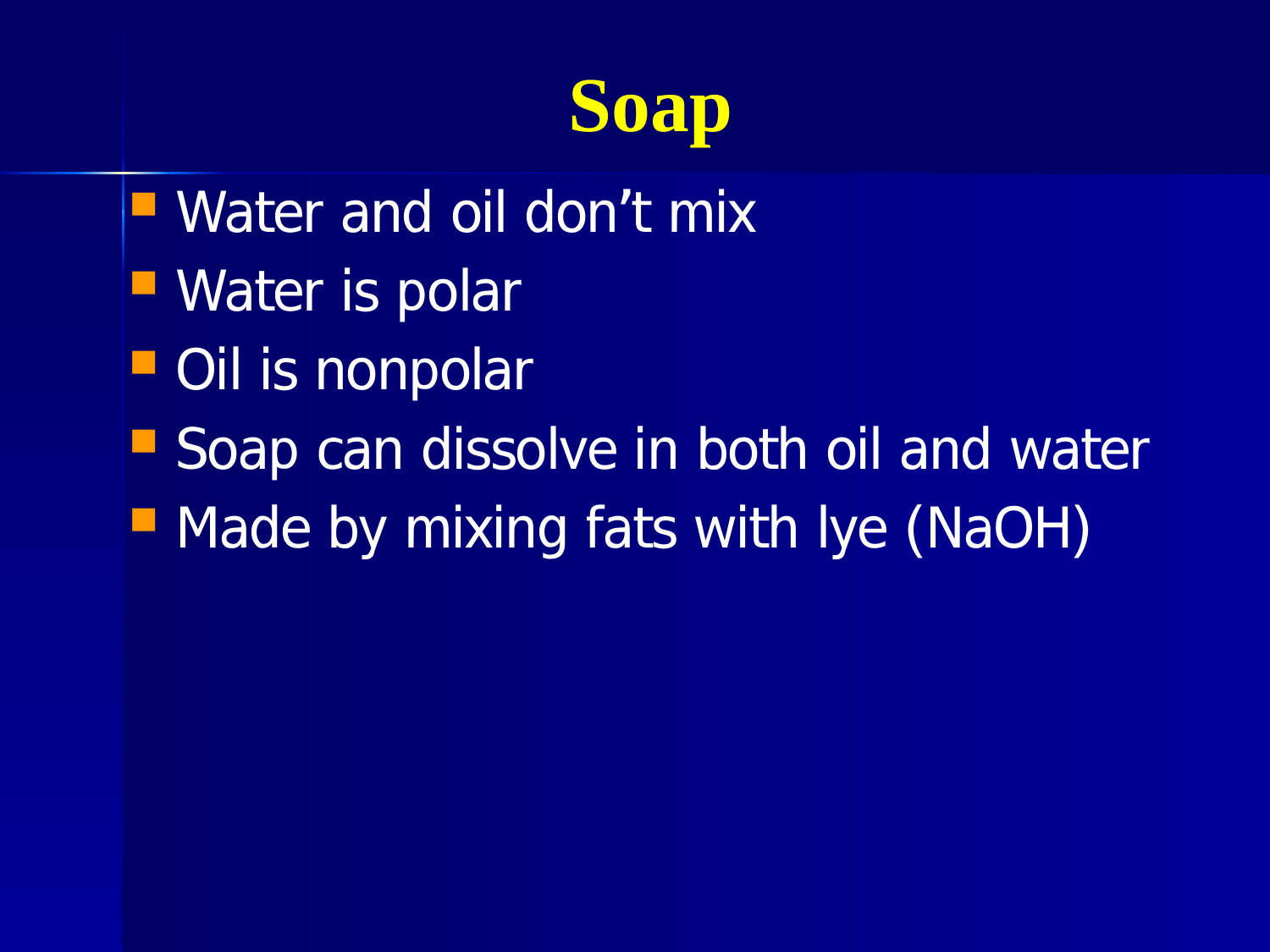

# Soap
Water and oil don’t mix
Water is polar
Oil is nonpolar
Soap can dissolve in both oil and water
Made by mixing fats with lye (NaOH)